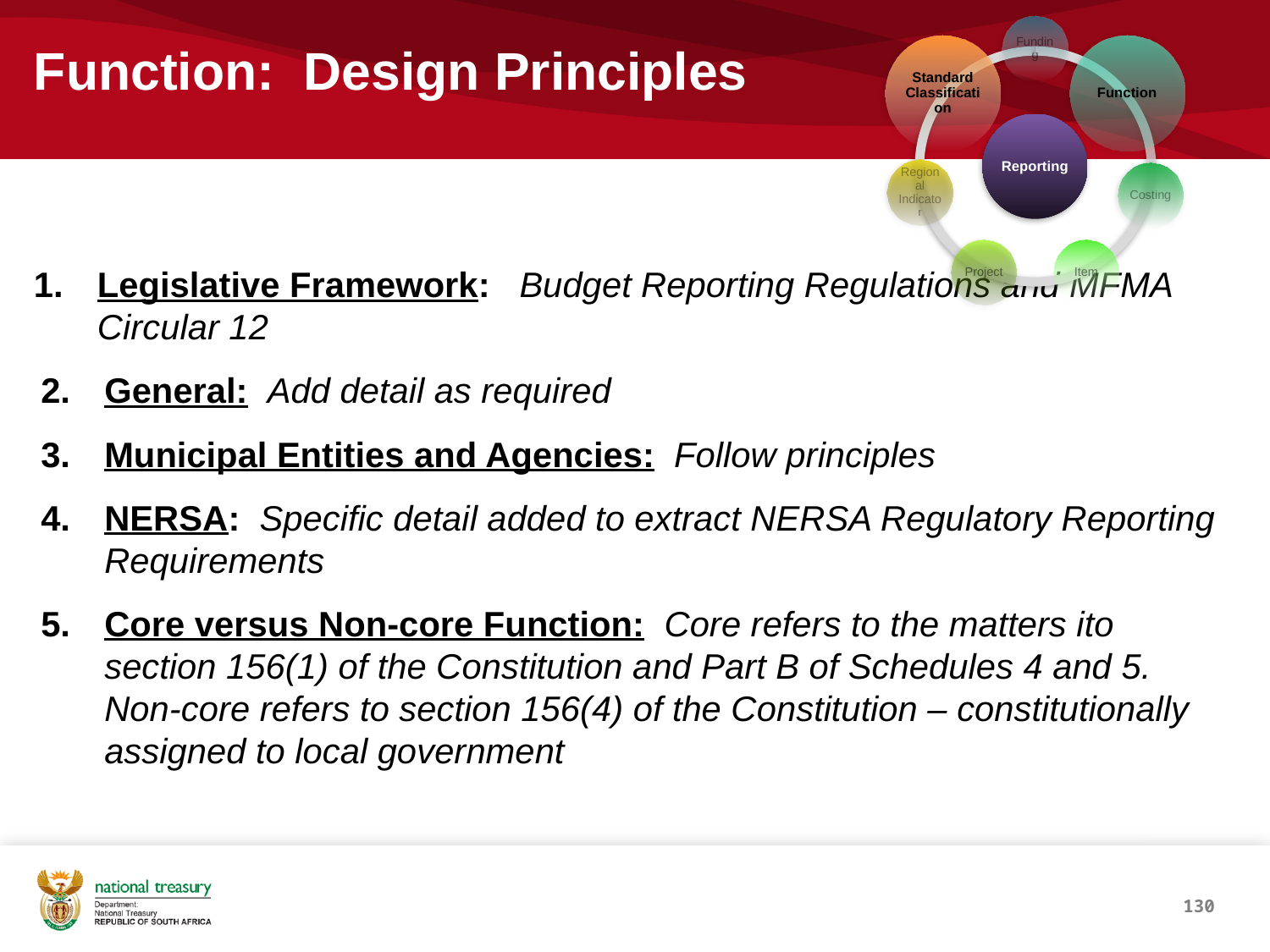

# Function:  Design Principles
Reporting
Funding
Function
Costing
Item
Project
Regional Indicator
Standard Classification
Legislative Framework:   Budget Reporting Regulations and MFMA Circular 12
General:  Add detail as required
Municipal Entities and Agencies:  Follow principles
NERSA:  Specific detail added to extract NERSA Regulatory Reporting Requirements
Core versus Non-core Function:  Core refers to the matters ito section 156(1) of the Constitution and Part B of Schedules 4 and 5.  Non-core refers to section 156(4) of the Constitution – constitutionally assigned to local government
130